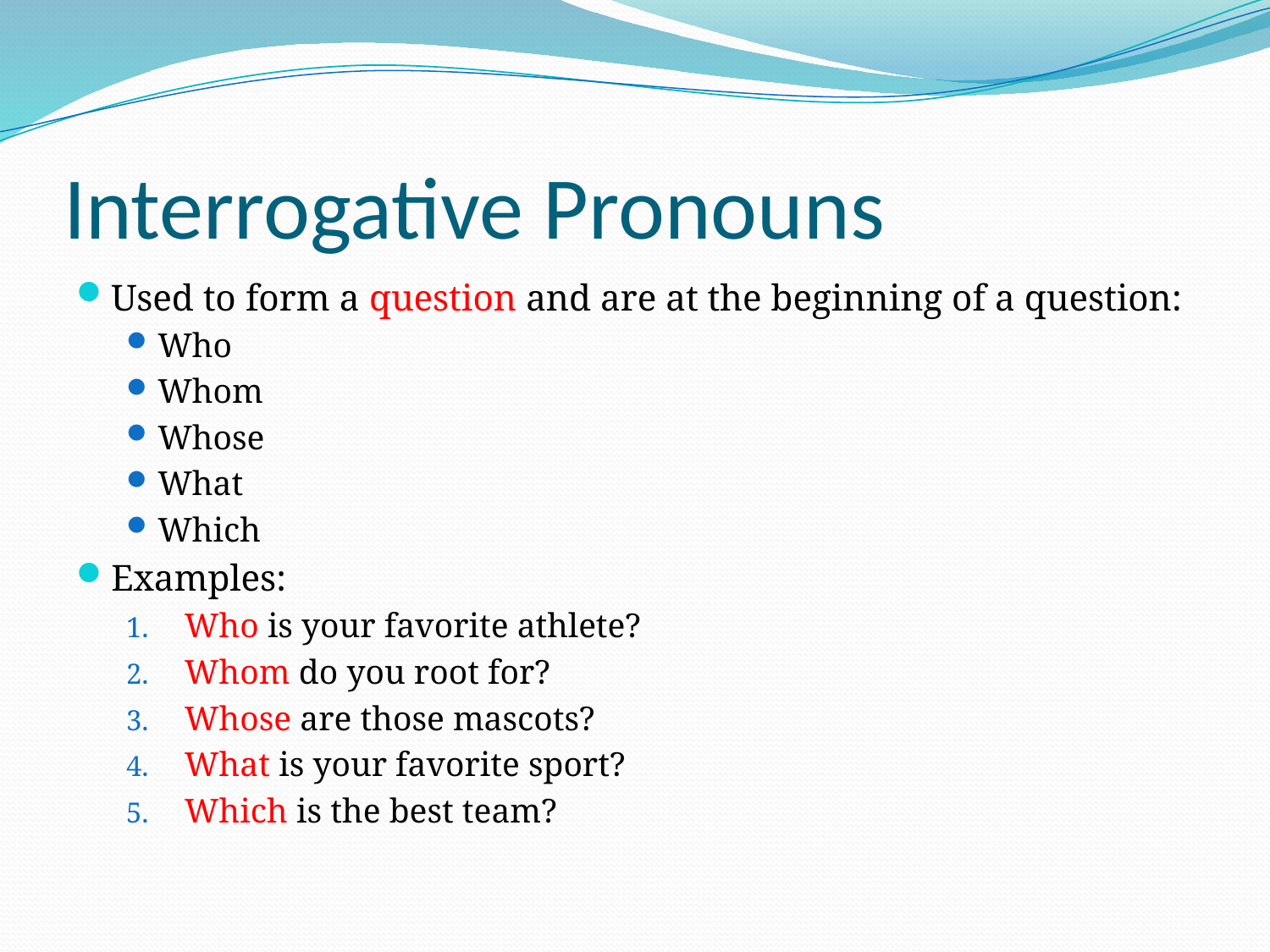

# Interrogative Pronouns
Used to form a question and are at the beginning of a question:
Who
Whom
Whose
What
Which
Examples:
Who is your favorite athlete?
Whom do you root for?
Whose are those mascots?
What is your favorite sport?
Which is the best team?